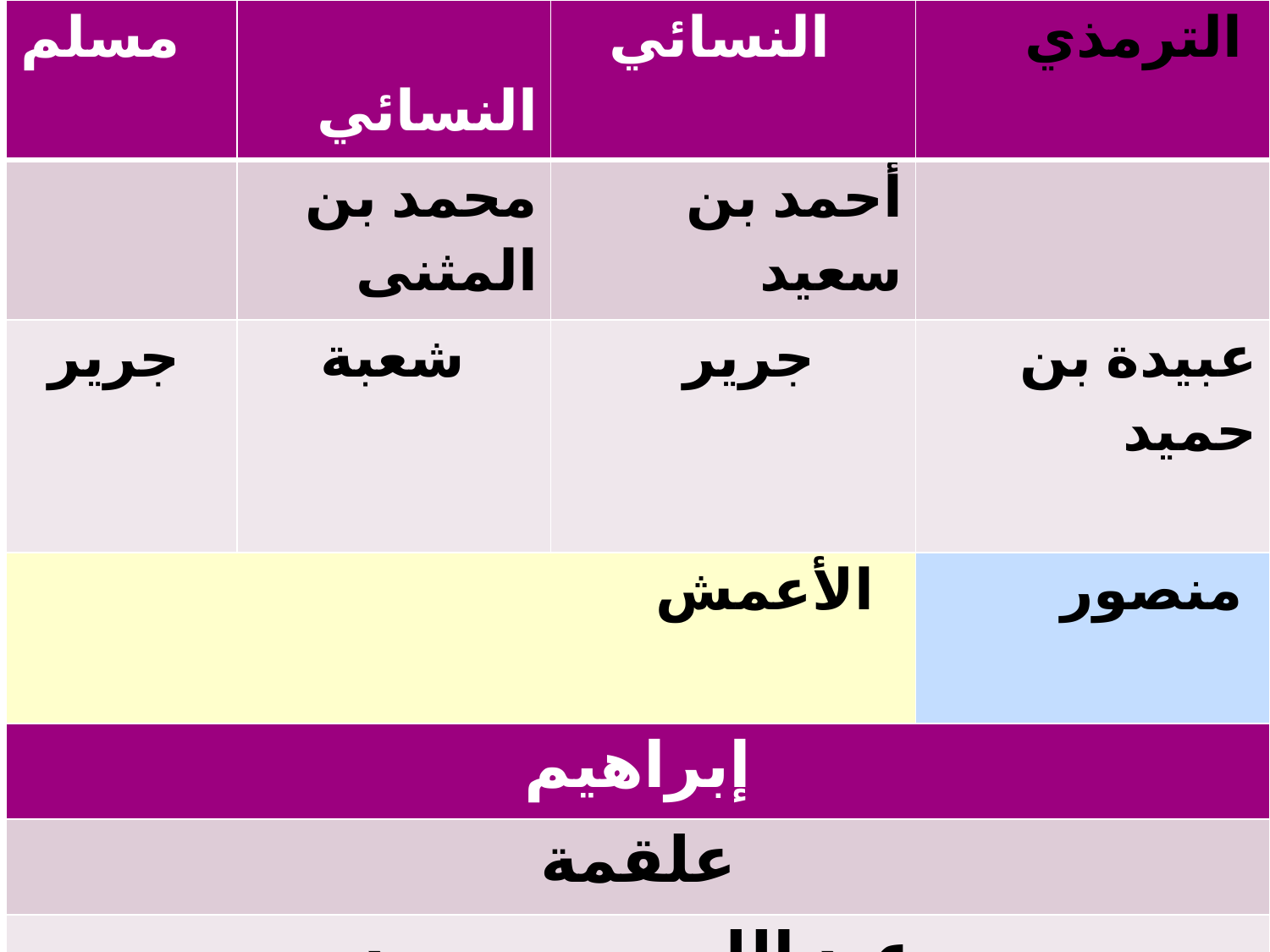

| مسلم | النسائي | النسائي | الترمذي |
| --- | --- | --- | --- |
|  | محمد بن المثنى | أحمد بن سعيد |  |
| جرير | شعبة | جرير | عبيدة بن حميد |
| الأعمش |  |  | منصور |
| إبراهيم |  |  |  |
| علقمة |  |  |  |
| عبد الله بن مسعود |  |  |  |
| الرسول عليه السلام |  |  |  |